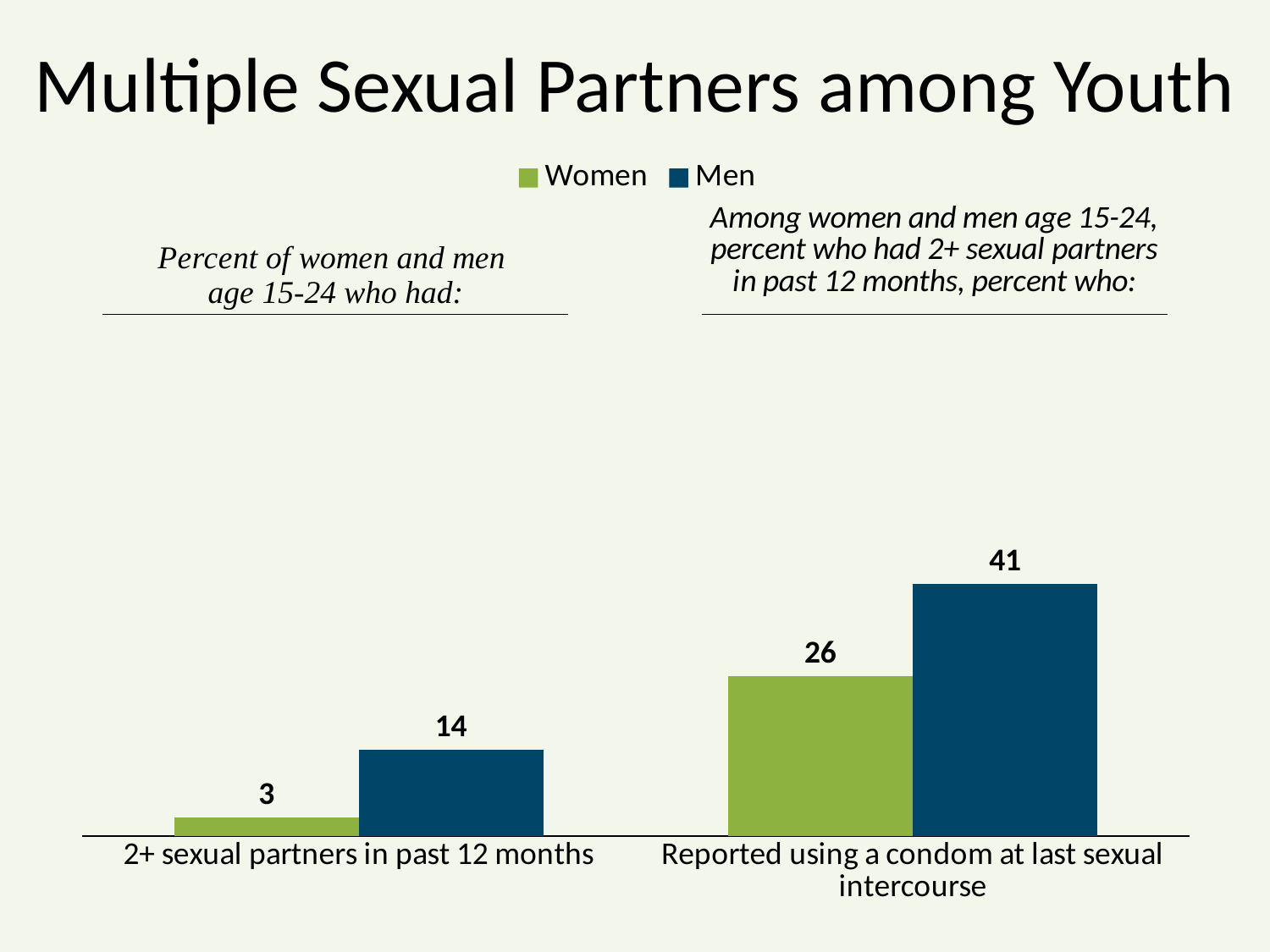

# Multiple Sexual Partners among Youth

### Chart

| Category | Women | Men |
|---|---|---|
| 2+ sexual partners in past 12 months | 3.0 | 14.0 |
| Reported using a condom at last sexual intercourse | 26.0 | 41.0 |